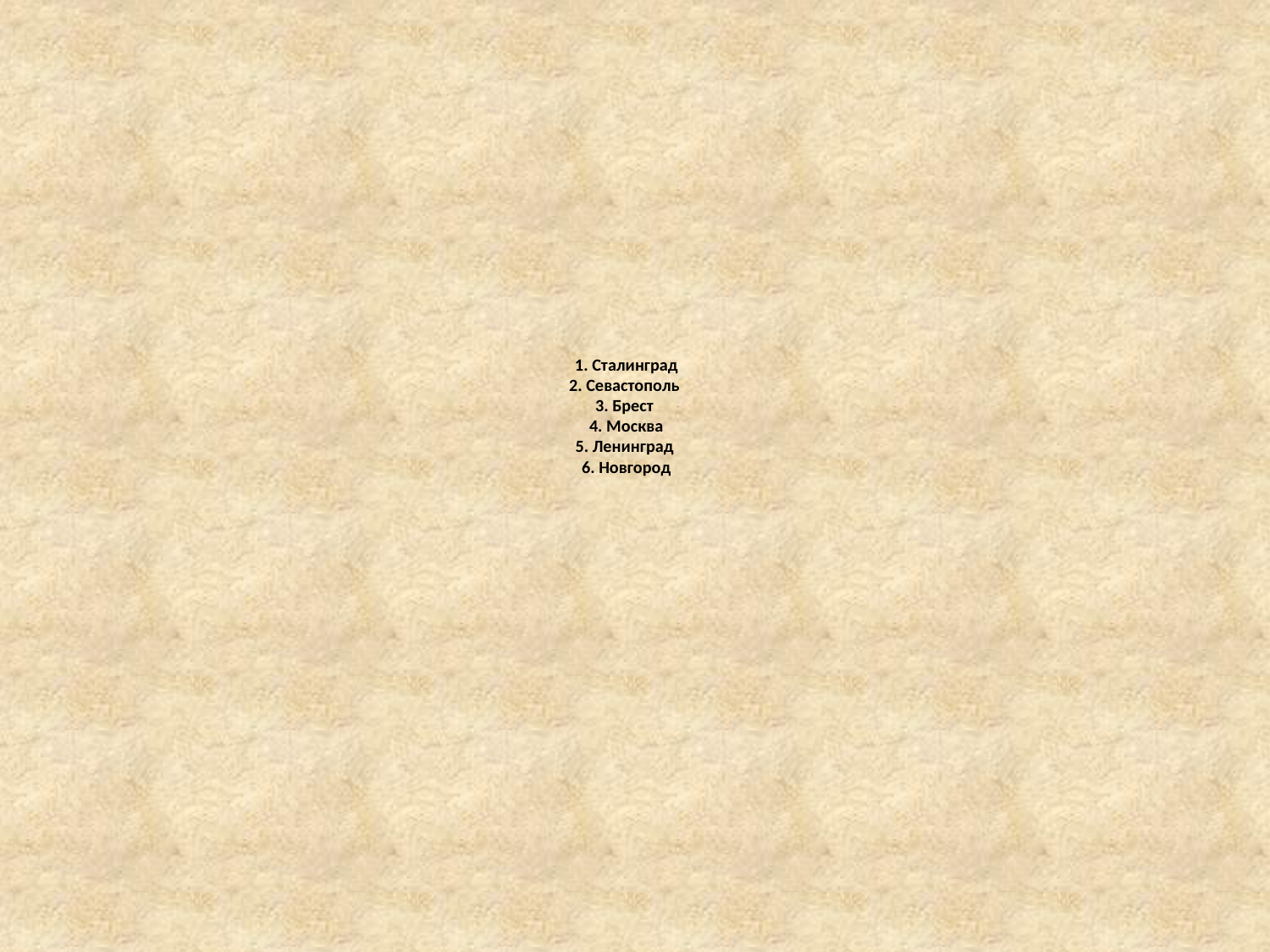

# 1. Сталинград 2. Севастополь 3. Брест 4. Москва 5. Ленинград 6. Новгород